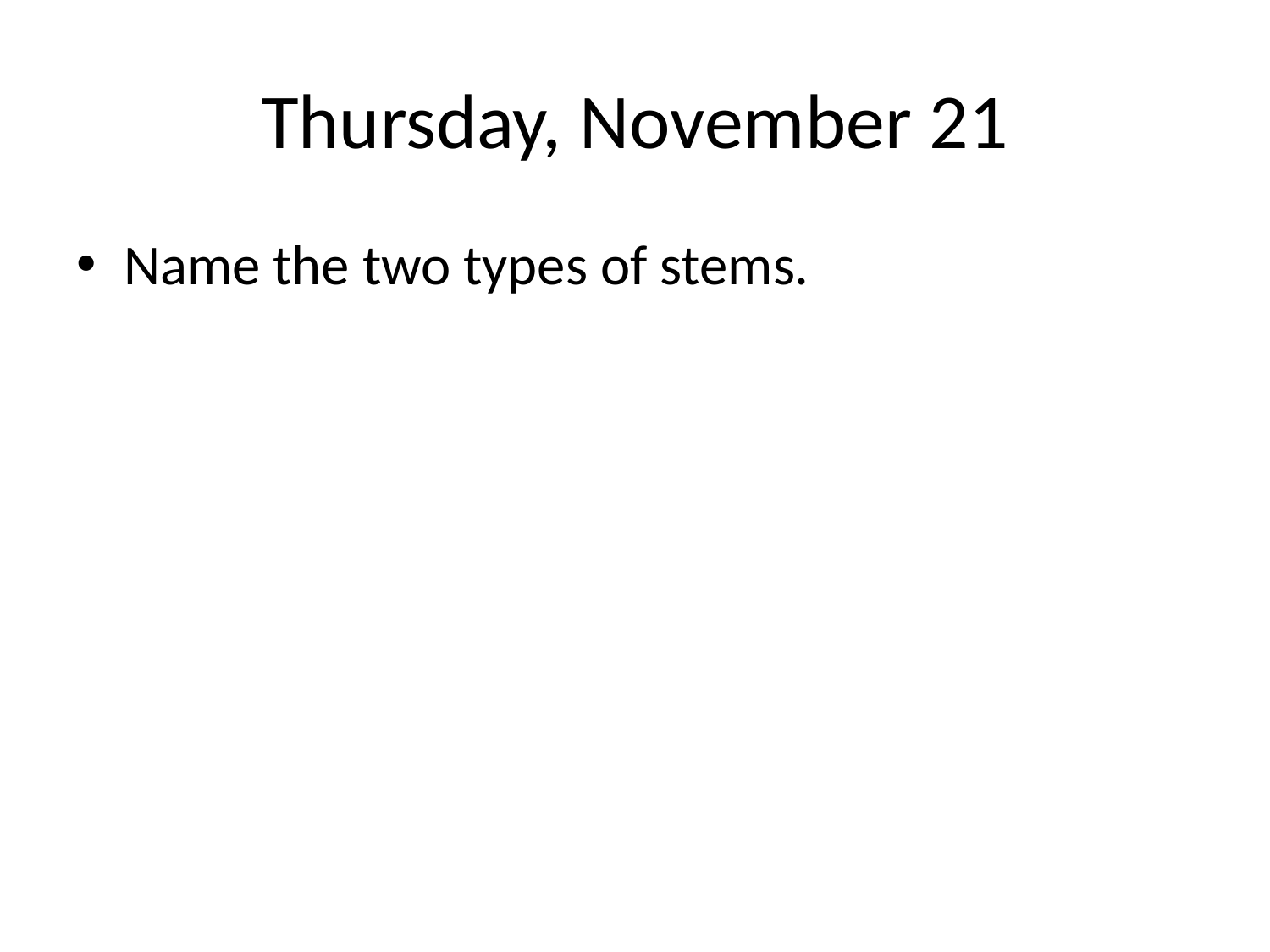

# Thursday, November 21
Name the two types of stems.